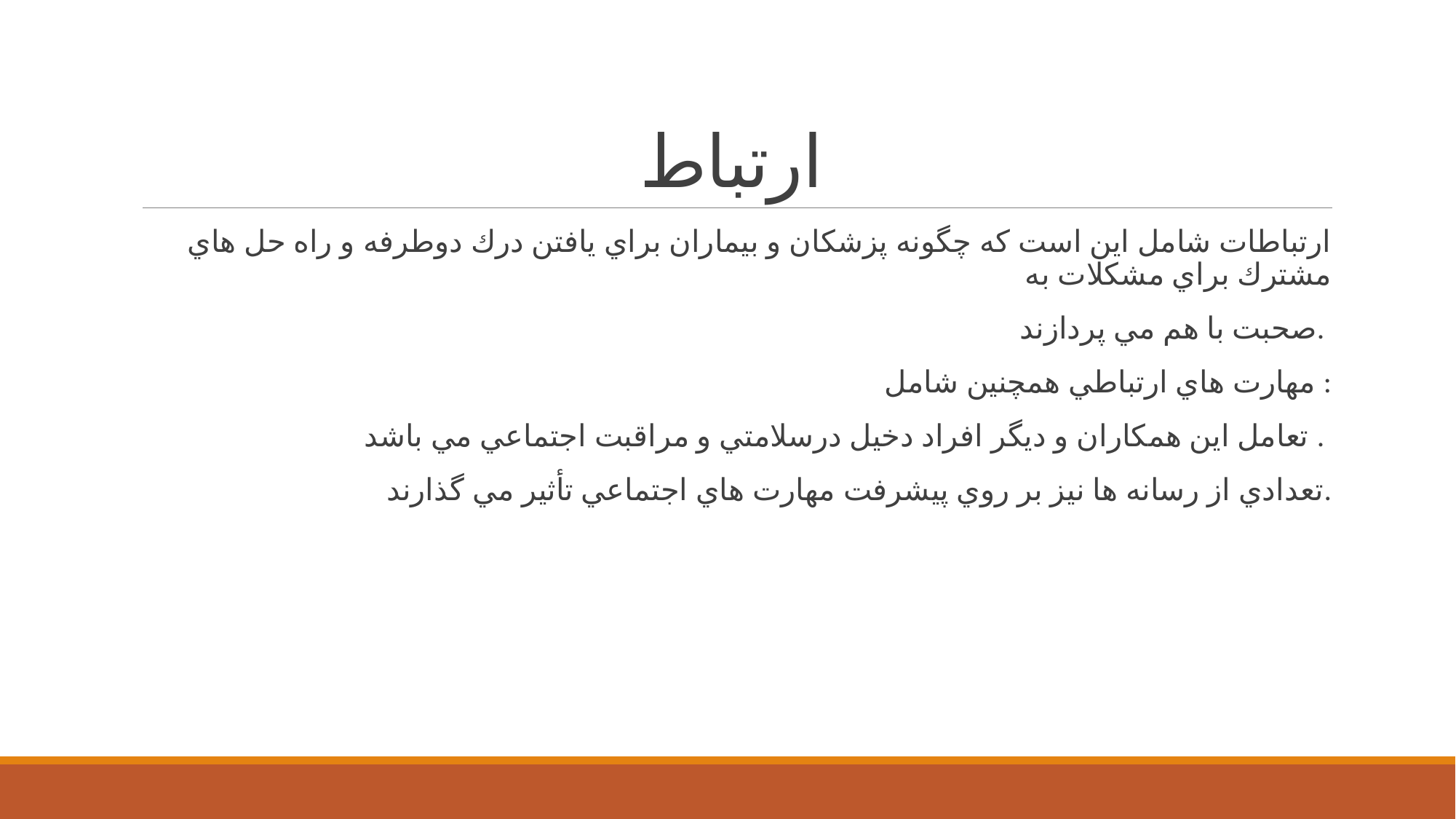

# ارتباط
ارتباطات شامل اين است كه چگونه پزشكان و بيماران براي يافتن درك دوطرفه و راه حل هاي  مشترك براي مشكلات به
 صحبت با هم مي پردازند.
مهارت هاي ارتباطي همچنين شامل :
تعامل اين همكاران و ديگر افراد دخيل درسلامتي و مراقبت اجتماعي مي باشد .
تعدادي از رسانه ها نيز بر روي پيشرفت مهارت هاي اجتماعي تأثير مي گذارند.